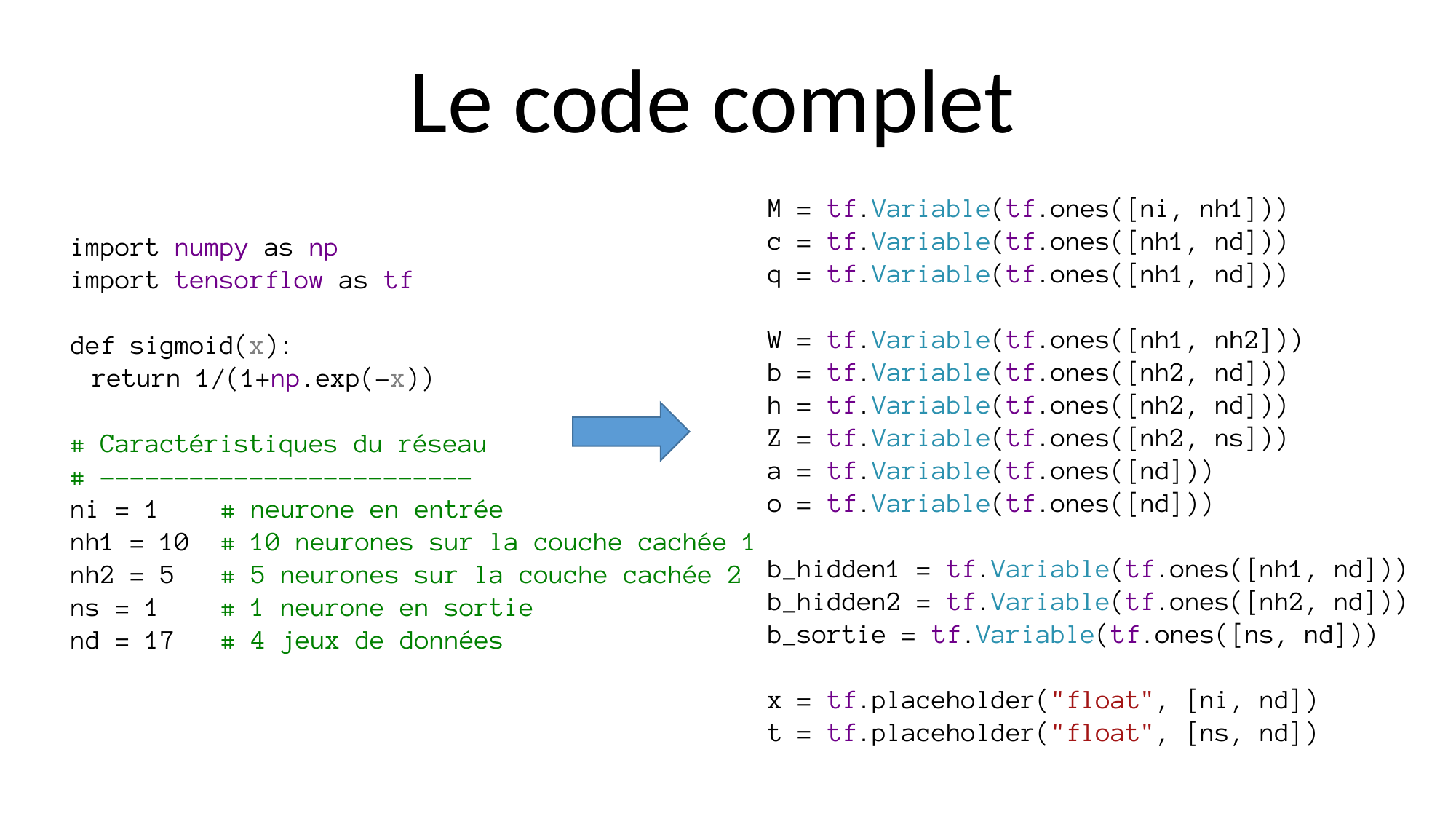

Le code complet
M = tf.Variable(tf.ones([ni, nh1]))
c = tf.Variable(tf.ones([nh1, nd]))
q = tf.Variable(tf.ones([nh1, nd]))

W = tf.Variable(tf.ones([nh1, nh2]))
b = tf.Variable(tf.ones([nh2, nd]))
h = tf.Variable(tf.ones([nh2, nd]))
Z = tf.Variable(tf.ones([nh2, ns]))
a = tf.Variable(tf.ones([nd]))
o = tf.Variable(tf.ones([nd]))

b_hidden1 = tf.Variable(tf.ones([nh1, nd]))
b_hidden2 = tf.Variable(tf.ones([nh2, nd]))
b_sortie = tf.Variable(tf.ones([ns, nd]))

x = tf.placeholder("float", [ni, nd])
t = tf.placeholder("float", [ns, nd])

import numpy as np
import tensorflow as tf

def sigmoid(x):
	return 1/(1+np.exp(-x))

# Caractéristiques du réseau
# -------------------------
ni = 1		# neurone en entrée
nh1 = 10	# 10 neurones sur la couche cachée 1
nh2 = 5 	# 5 neurones sur la couche cachée 2
ns = 1		# 1 neurone en sortie
nd = 17		# 4 jeux de données